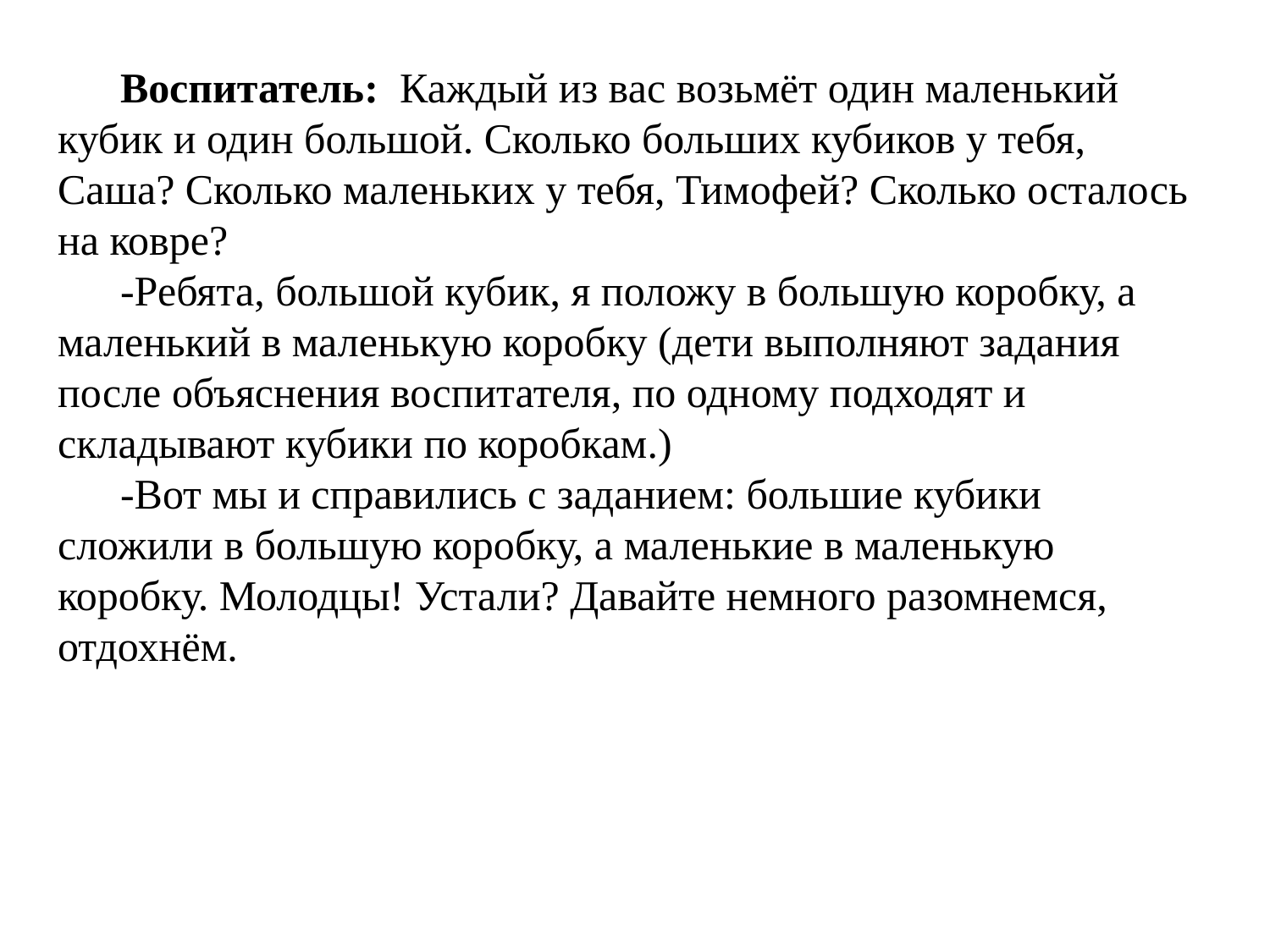

Воспитатель:  Каждый из вас возьмёт один маленький кубик и один большой. Сколько больших кубиков у тебя, Саша? Сколько маленьких у тебя, Тимофей? Сколько осталось на ковре?
-Ребята, большой кубик, я положу в большую коробку, а маленький в маленькую коробку (дети выполняют задания после объяснения воспитателя, по одному подходят и складывают кубики по коробкам.)
-Вот мы и справились с заданием: большие кубики сложили в большую коробку, а маленькие в маленькую коробку. Молодцы! Устали? Давайте немного разомнемся, отдохнём.